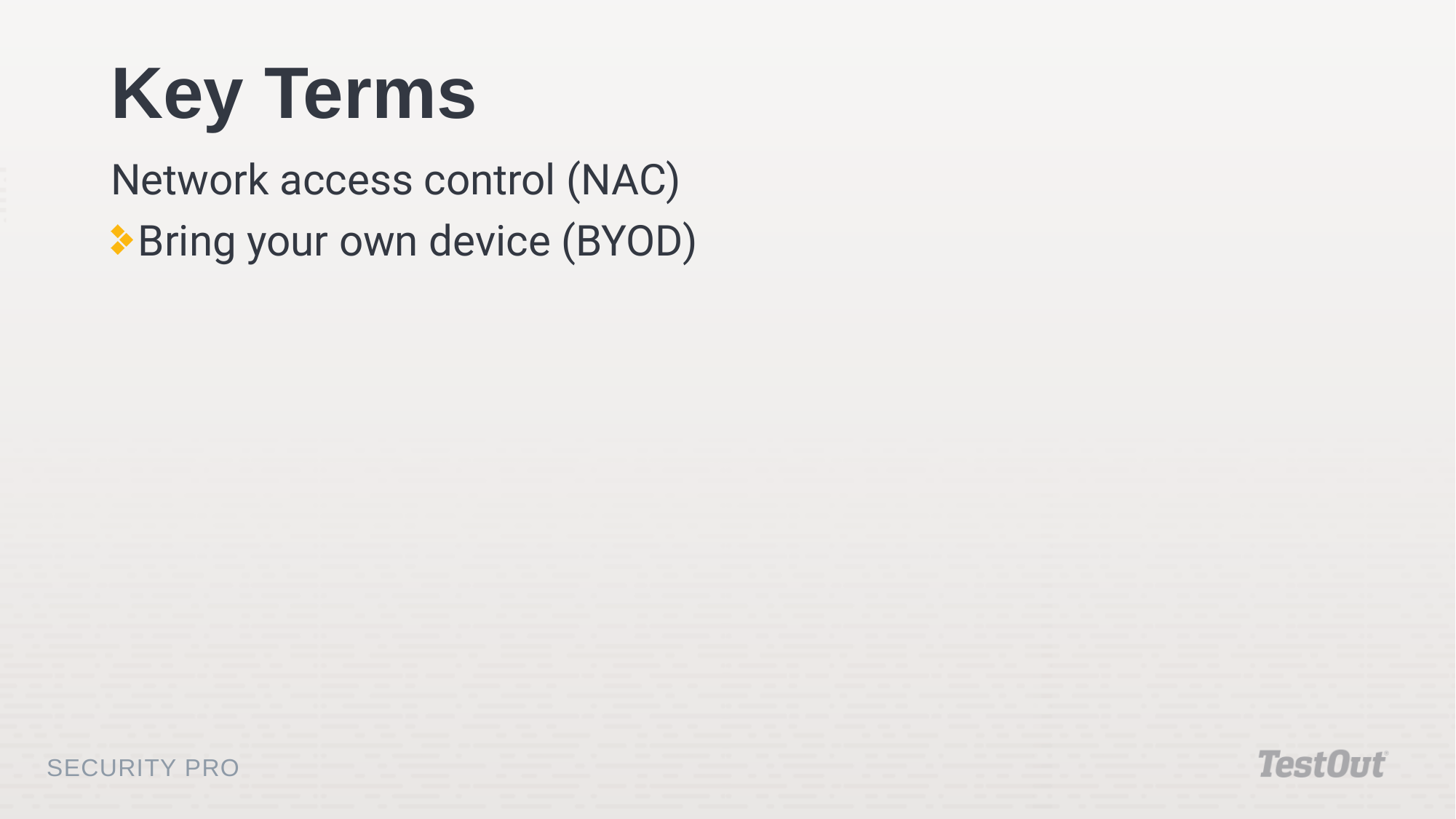

# Key Terms
Network access control (NAC)
Bring your own device (BYOD)
Security Pro